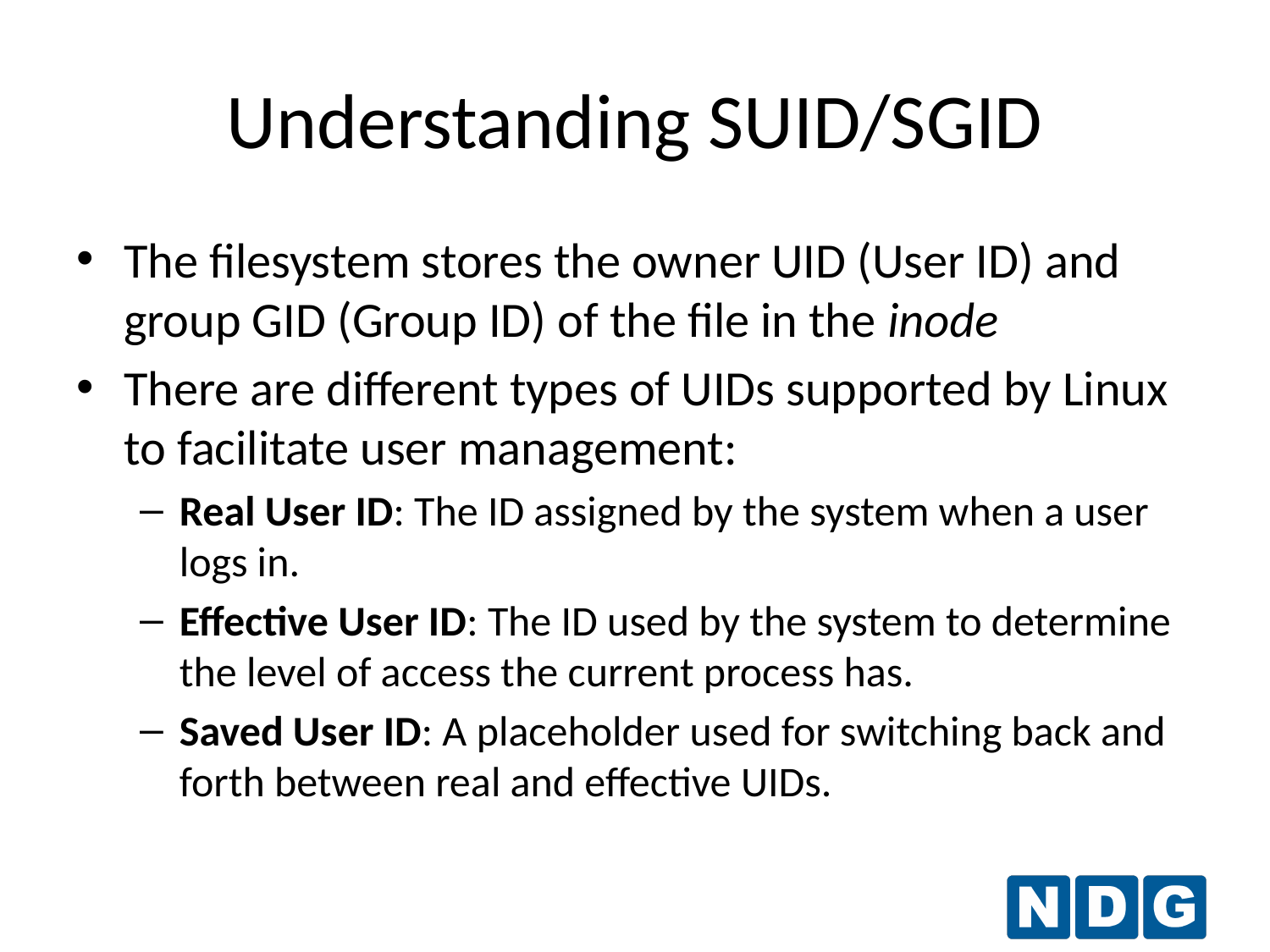

# Understanding SUID/SGID
The filesystem stores the owner UID (User ID) and group GID (Group ID) of the file in the inode
There are different types of UIDs supported by Linux to facilitate user management:
Real User ID: The ID assigned by the system when a user logs in.
Effective User ID: The ID used by the system to determine the level of access the current process has.
Saved User ID: A placeholder used for switching back and forth between real and effective UIDs.